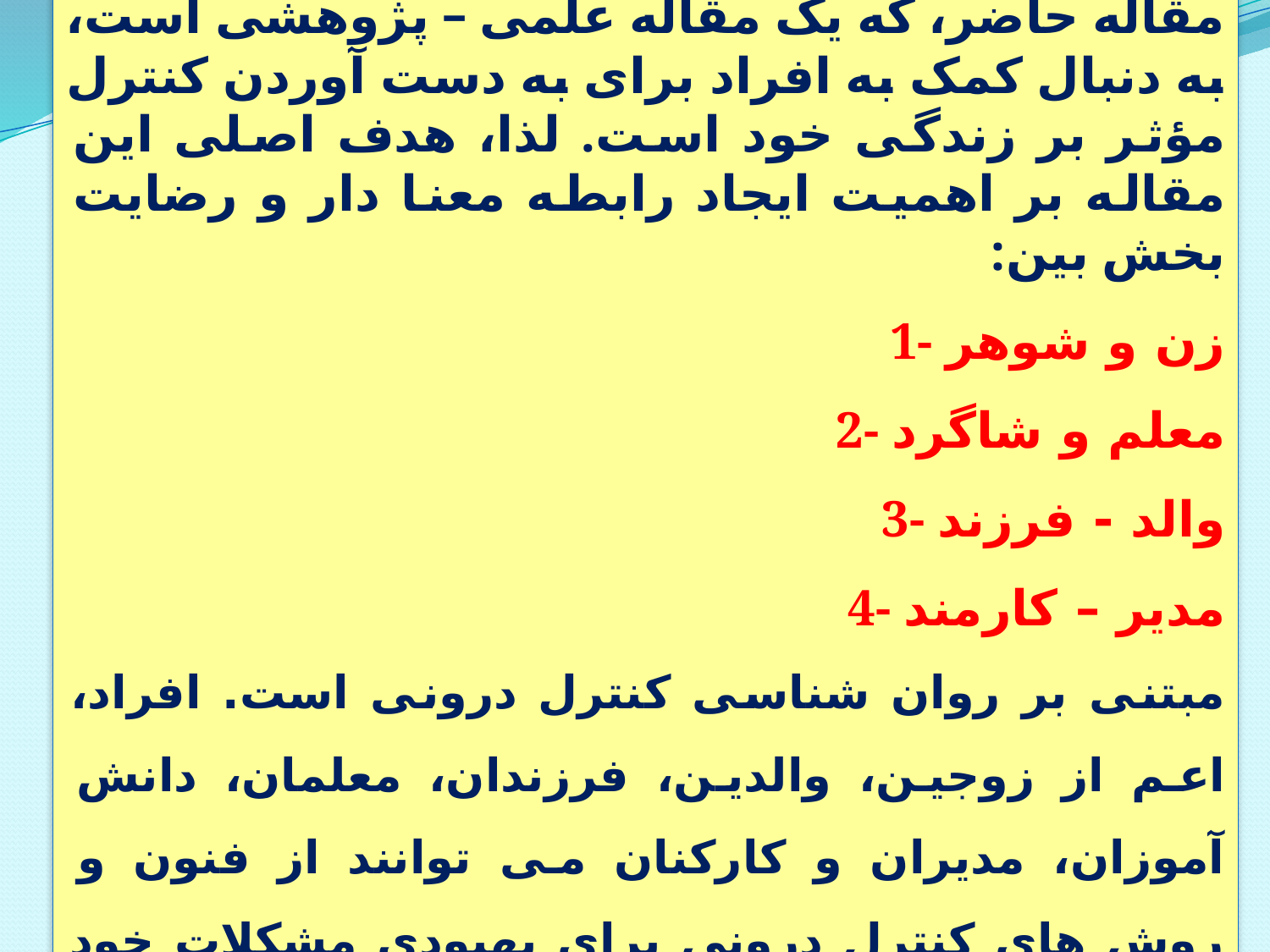

مقاله حاضر، که یک مقاله علمی – پژوهشی است، به دنبال کمک به افراد برای به دست آوردن کنترل مؤثر بر زندگی خود است. لذا، هدف اصلی این مقاله بر اهمیت ایجاد رابطه معنا دار و رضایت بخش بین:
1- زن و شوهر
2- معلم و شاگرد
3- والد - فرزند
4- مدیر – کارمند
مبتنی بر روان شناسی کنترل درونی است. افراد، اعم از زوجین، والدین، فرزندان، معلمان، دانش آموزان، مدیران و کارکنان می توانند از فنون و روش های کنترل درونی برای بهبودی مشکلات خود استفاده کنند.